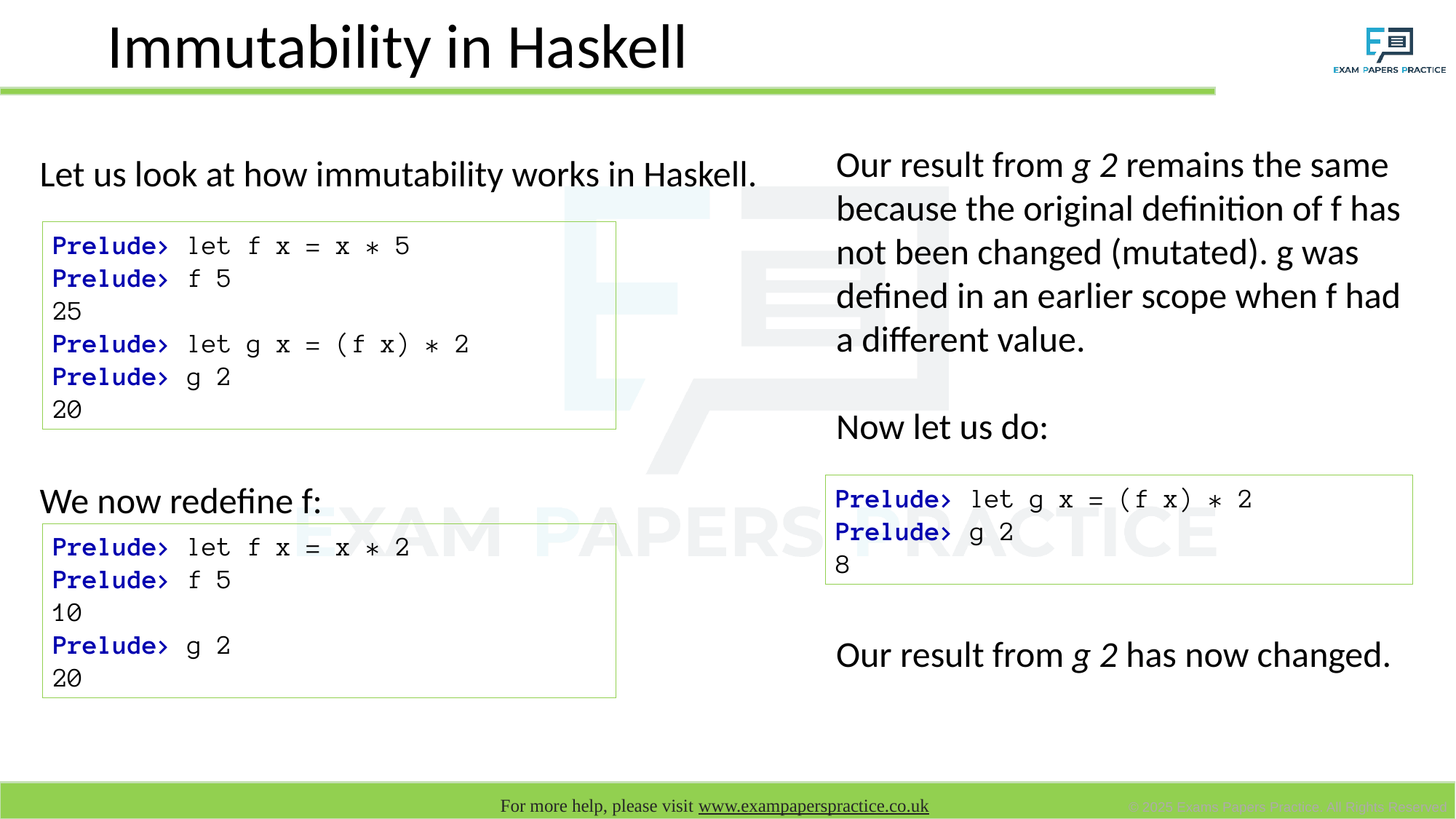

# Immutability in Haskell
Our result from g 2 remains the same because the original definition of f has not been changed (mutated). g was defined in an earlier scope when f had a different value.

Now let us do:
Let us look at how immutability works in Haskell.

We now redefine f:

Prelude> let f x = x * 5
Prelude> f 5
25
Prelude> let g x = (f x) * 2
Prelude> g 2
20
Prelude> let g x = (f x) * 2
Prelude> g 2
8
Prelude> let f x = x * 2
Prelude> f 5
10
Prelude> g 2
20
Our result from g 2 has now changed.